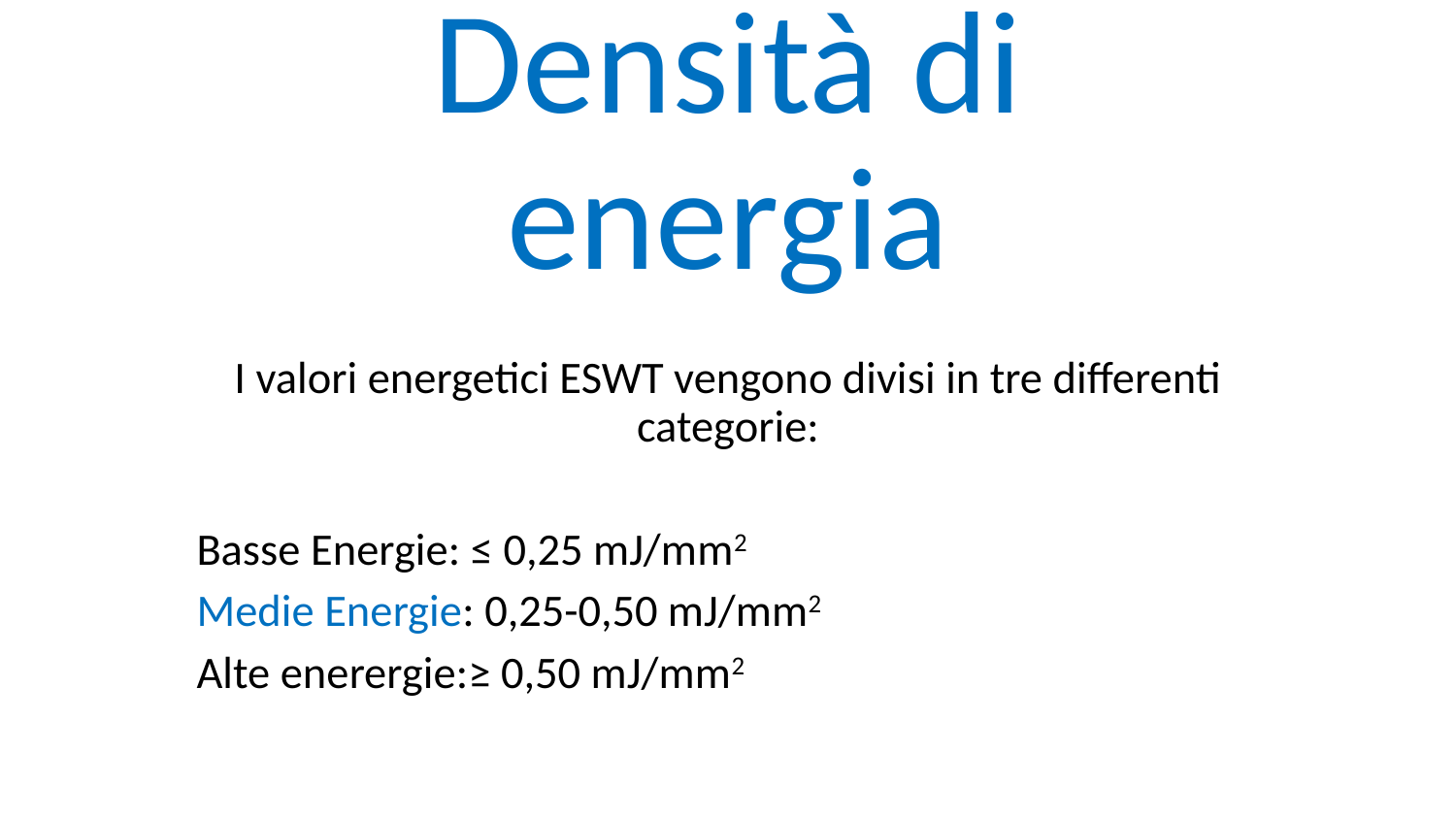

Densità di energia

I valori energetici ESWT vengono divisi in tre differenti categorie:

Basse Energie: ≤ 0,25 mJ/mm2
Medie Energie: 0,25-0,50 mJ/mm2
Alte enerergie:≥ 0,50 mJ/mm2